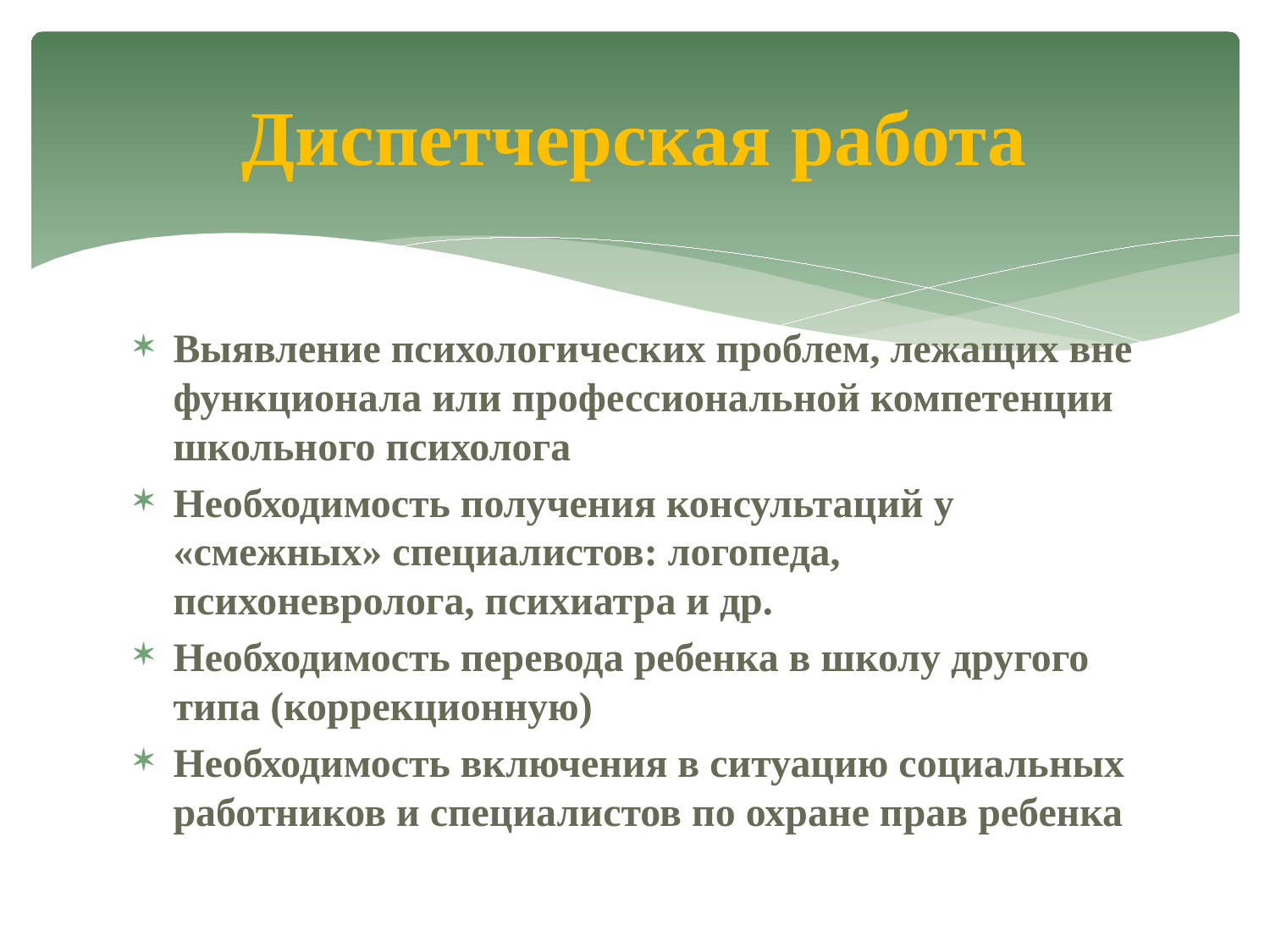

# Диспетчерская работа
Выявление психологических проблем, лежащих вне функционала или профессиональной компетенции школьного психолога
Необходимость получения консультаций у «смежных» специалистов: логопеда, психоневролога, психиатра и др.
Необходимость перевода ребенка в школу другого типа (коррекционную)
Необходимость включения в ситуацию социальных работников и специалистов по охране прав ребенка